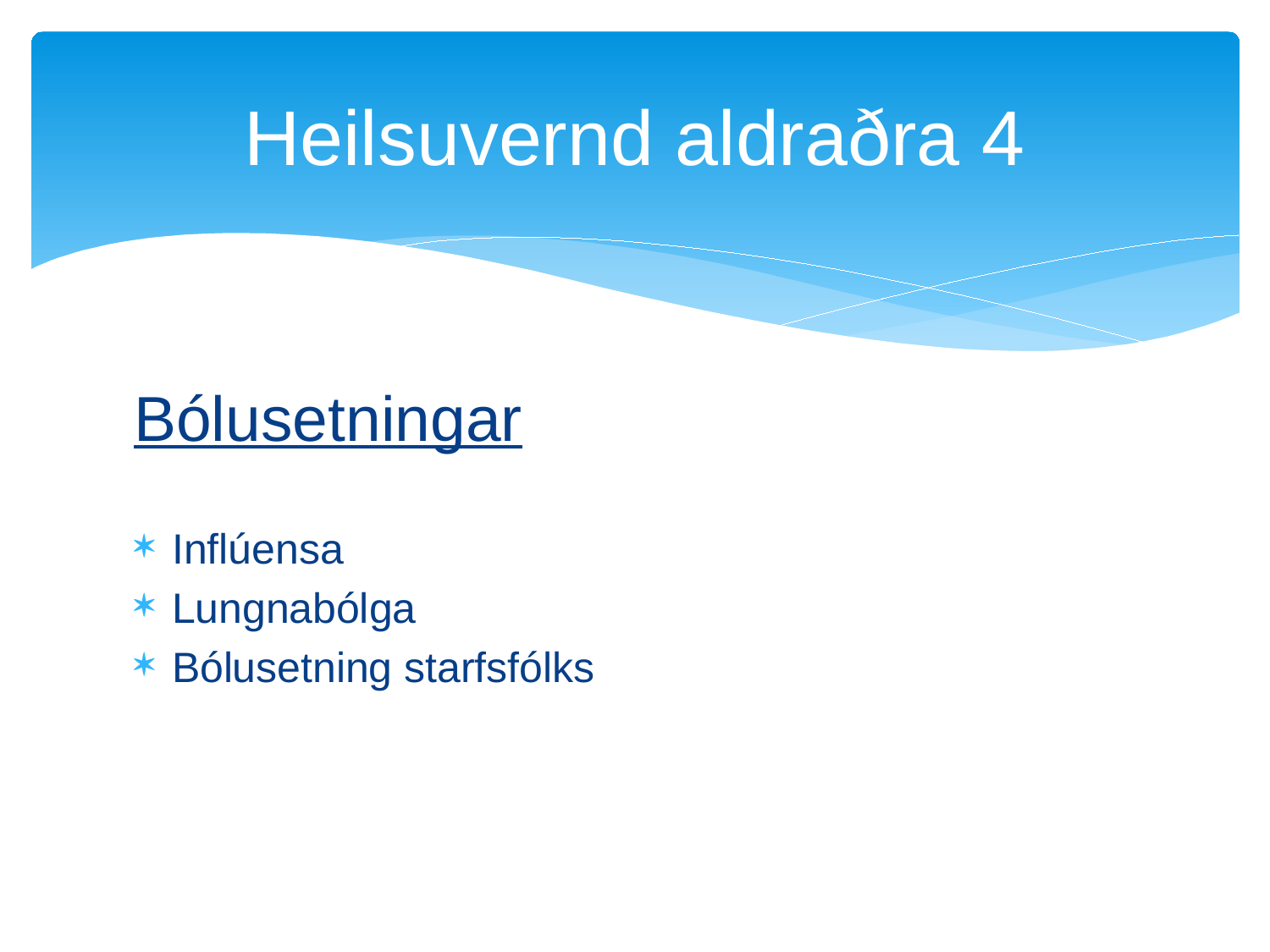

# Heilsuvernd aldraðra 4
Bólusetningar

Inflúensa
Lungnabólga
Bólusetning starfsfólks